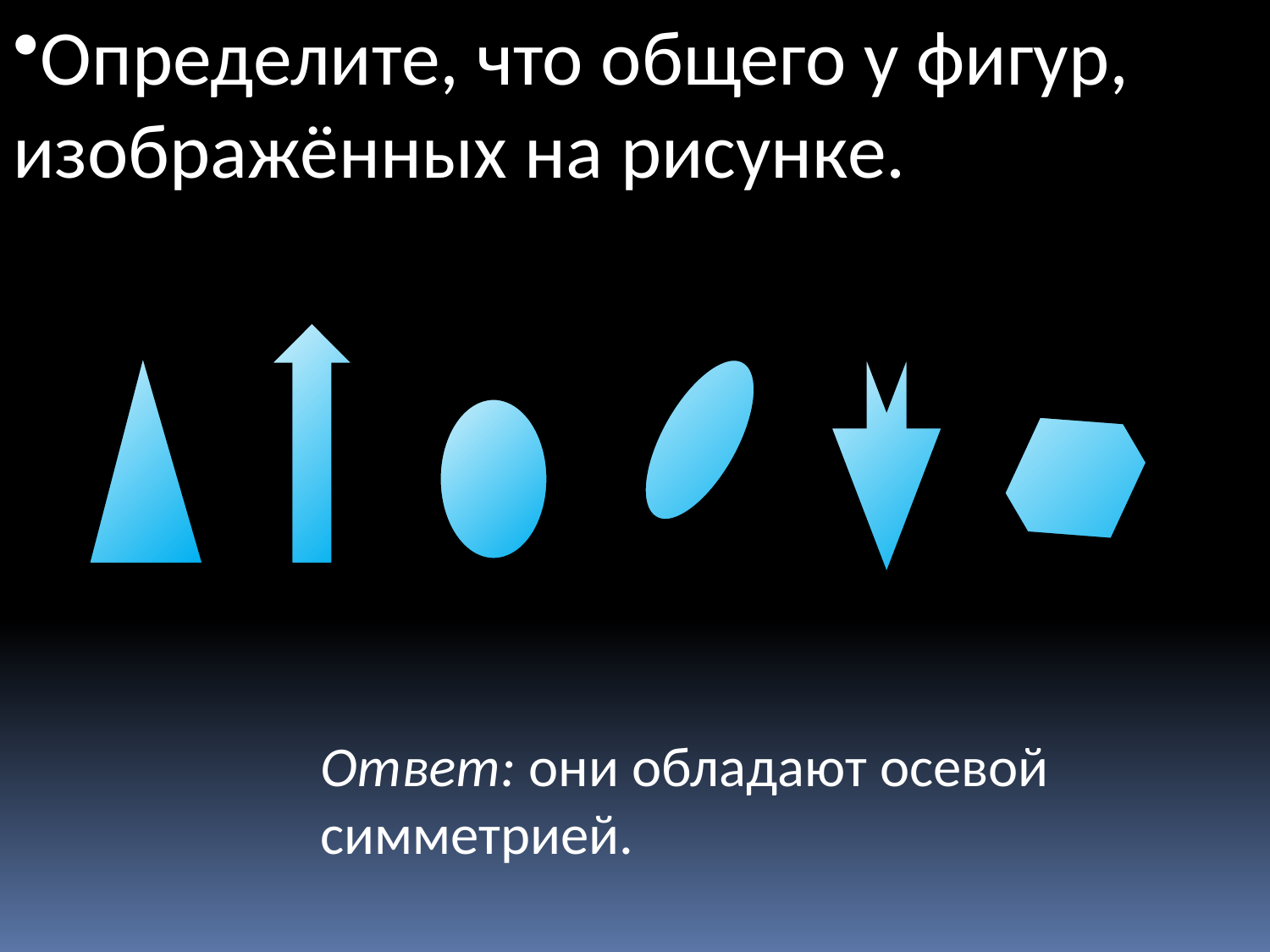

Определите, что общего у фигур, изображённых на рисунке.

Ответ: они обладают осевой симметрией.